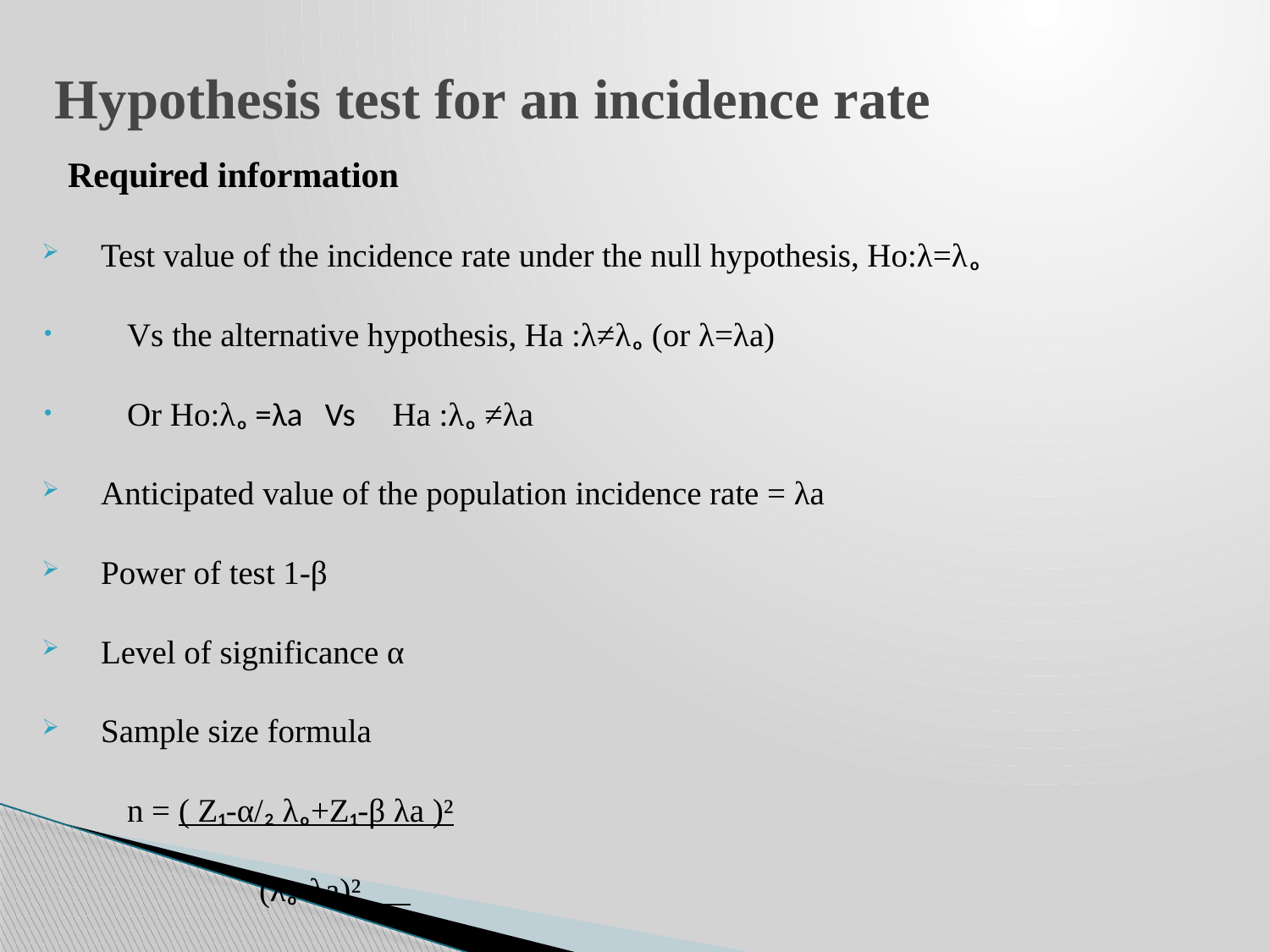

# Hypothesis test for an incidence rate
Required information
Test value of the incidence rate under the null hypothesis, Ho:λ=λₒ
Vs the alternative hypothesis, Ha :λ≠λₒ (or λ=λa)
Or Ho:λₒ =λa   Vs     Ha :λₒ ≠λa
Anticipated value of the population incidence rate = λa
Power of test 1-β
Level of significance α
Sample size formula
n = ( Z₁-α/₂ λₒ+Z₁-β λa )²
                (λₒ-λa)²